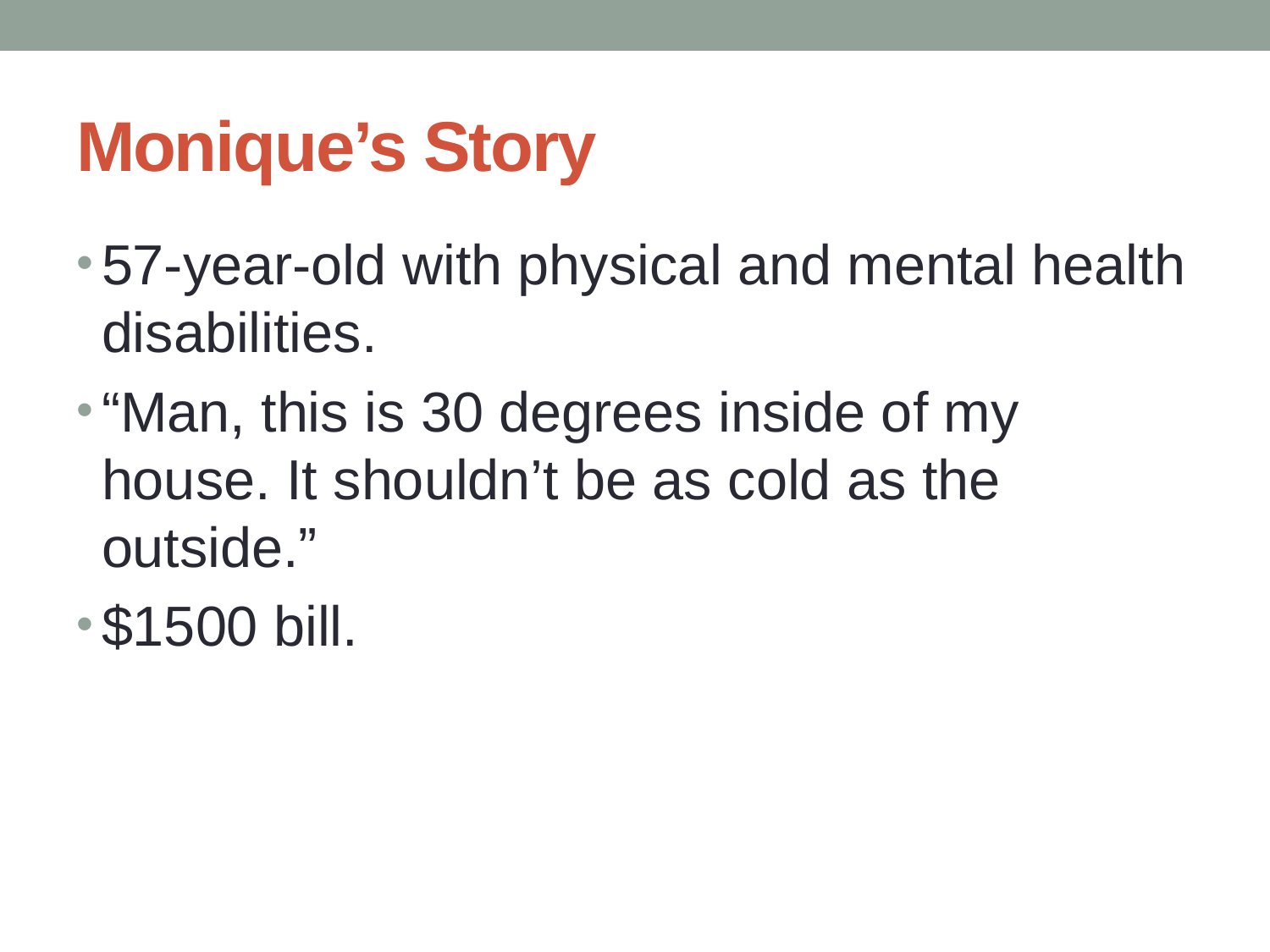

# Monique’s Story
57-year-old with physical and mental health disabilities.
“Man, this is 30 degrees inside of my house. It shouldn’t be as cold as the outside.”
$1500 bill.